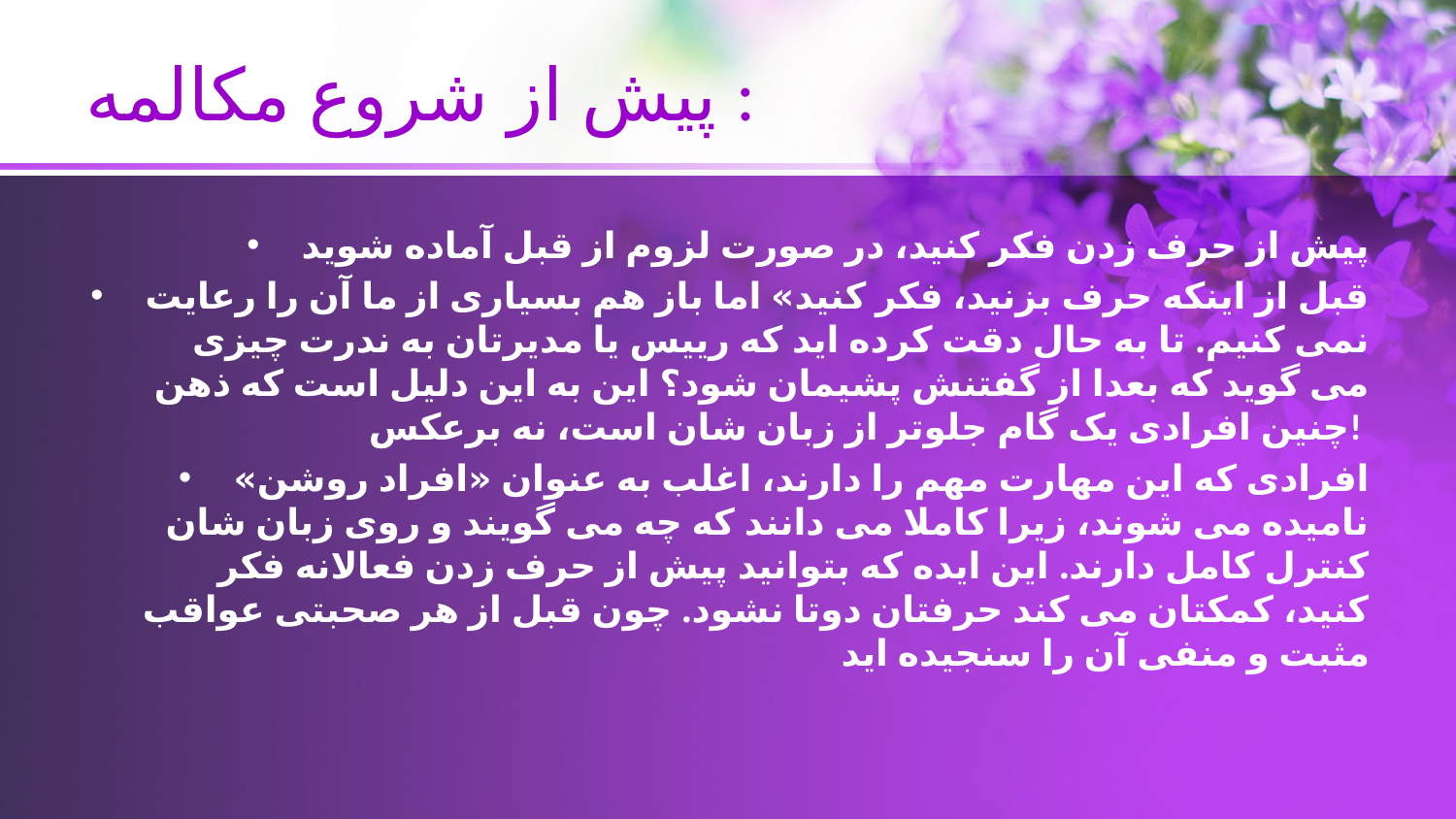

# پیش از شروع مکالمه :
پیش از حرف زدن فکر کنید، در صورت لزوم از قبل آماده شوید
قبل از اینکه حرف بزنید، فکر کنید» اما باز هم بسیاری از ما آن را رعایت نمی کنیم. تا به حال دقت کرده اید که رییس یا مدیرتان به ندرت چیزی می گوید که بعدا از گفتنش پشیمان شود؟ این به این دلیل است که ذهن چنین افرادی یک گام جلوتر از زبان شان است، نه برعکس!
افرادی که این مهارت مهم را دارند، اغلب به عنوان «افراد روشن» نامیده می شوند، زیرا کاملا می دانند که چه می گویند و روی زبان شان کنترل کامل دارند. این ایده که بتوانید پیش از حرف زدن فعالانه فکر کنید، کمکتان می کند حرفتان دوتا نشود. چون قبل از هر صحبتی عواقب مثبت و منفی آن را سنجیده اید